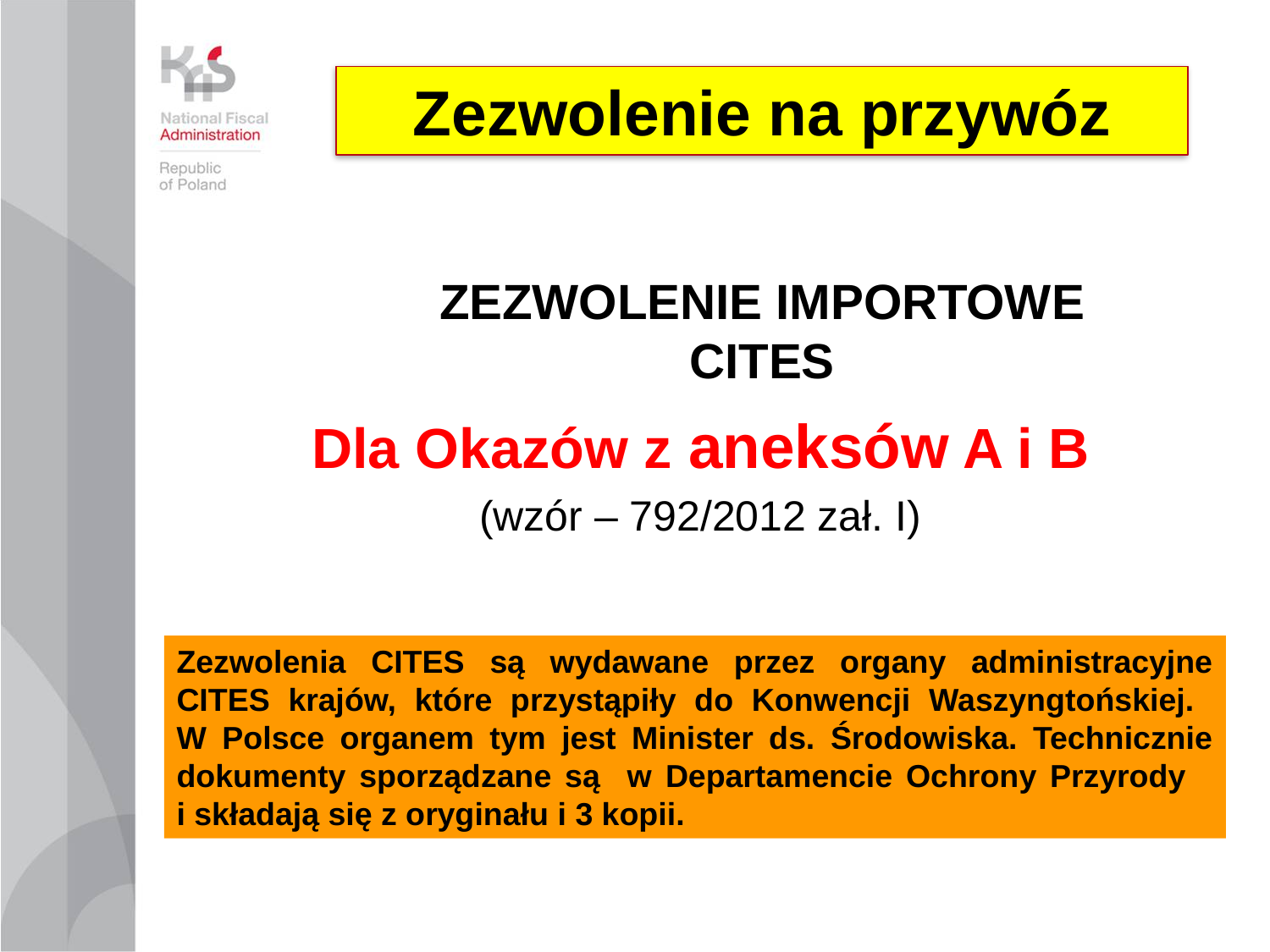

Zezwolenie na przywóz
ZEZWOLENIE IMPORTOWE
CITES
Dla Okazów z aneksów A i B
(wzór – 792/2012 zał. I)

Zezwolenia CITES są wydawane przez organy administracyjne CITES krajów, które przystąpiły do Konwencji Waszyngtońskiej.
W Polsce organem tym jest Minister ds. Środowiska. Technicznie dokumenty sporządzane są  w Departamencie Ochrony Przyrody
i składają się z oryginału i 3 kopii.